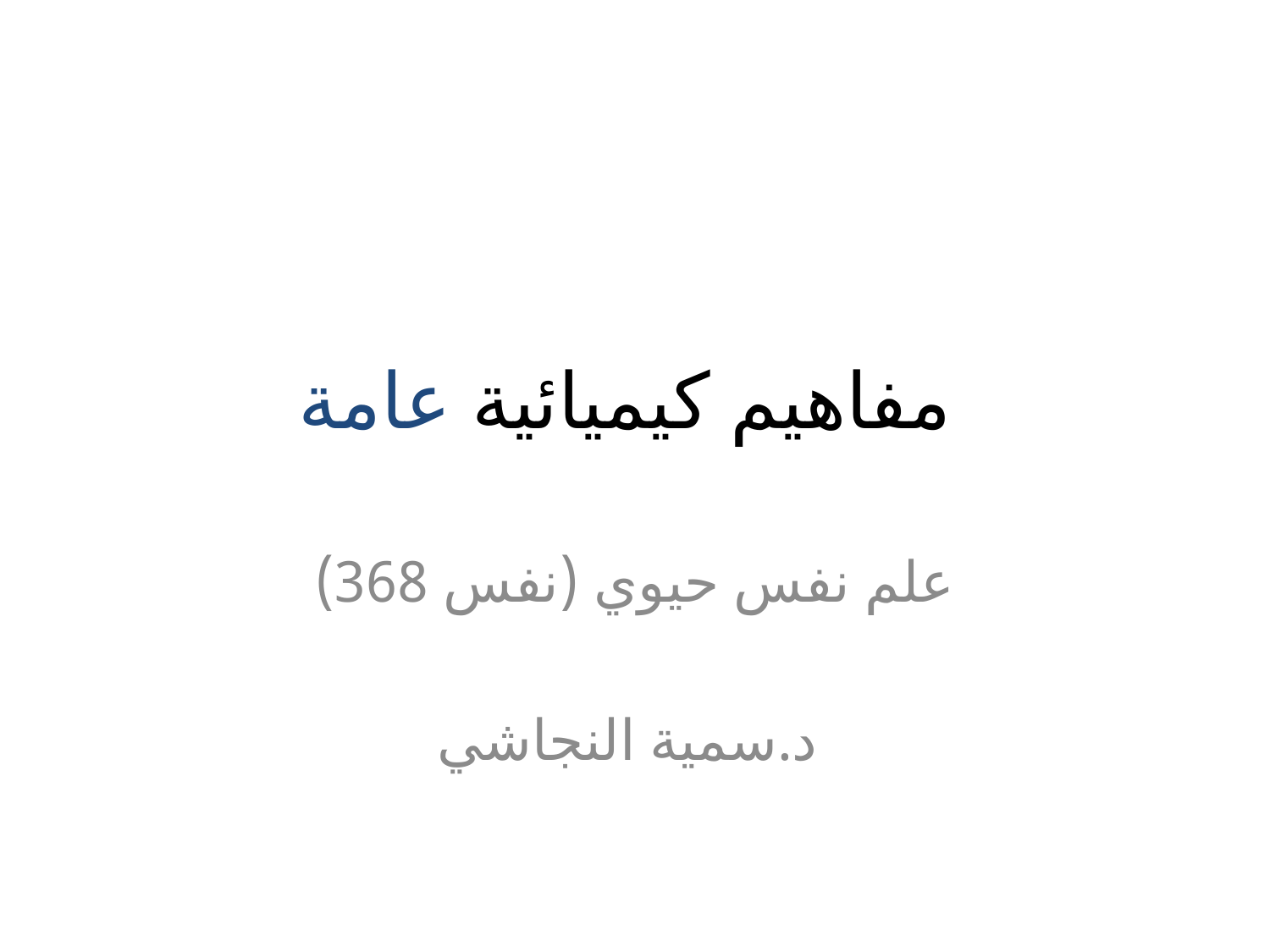

# مفاهيم كيميائية عامة
علم نفس حيوي (نفس 368)

د.سمية النجاشي